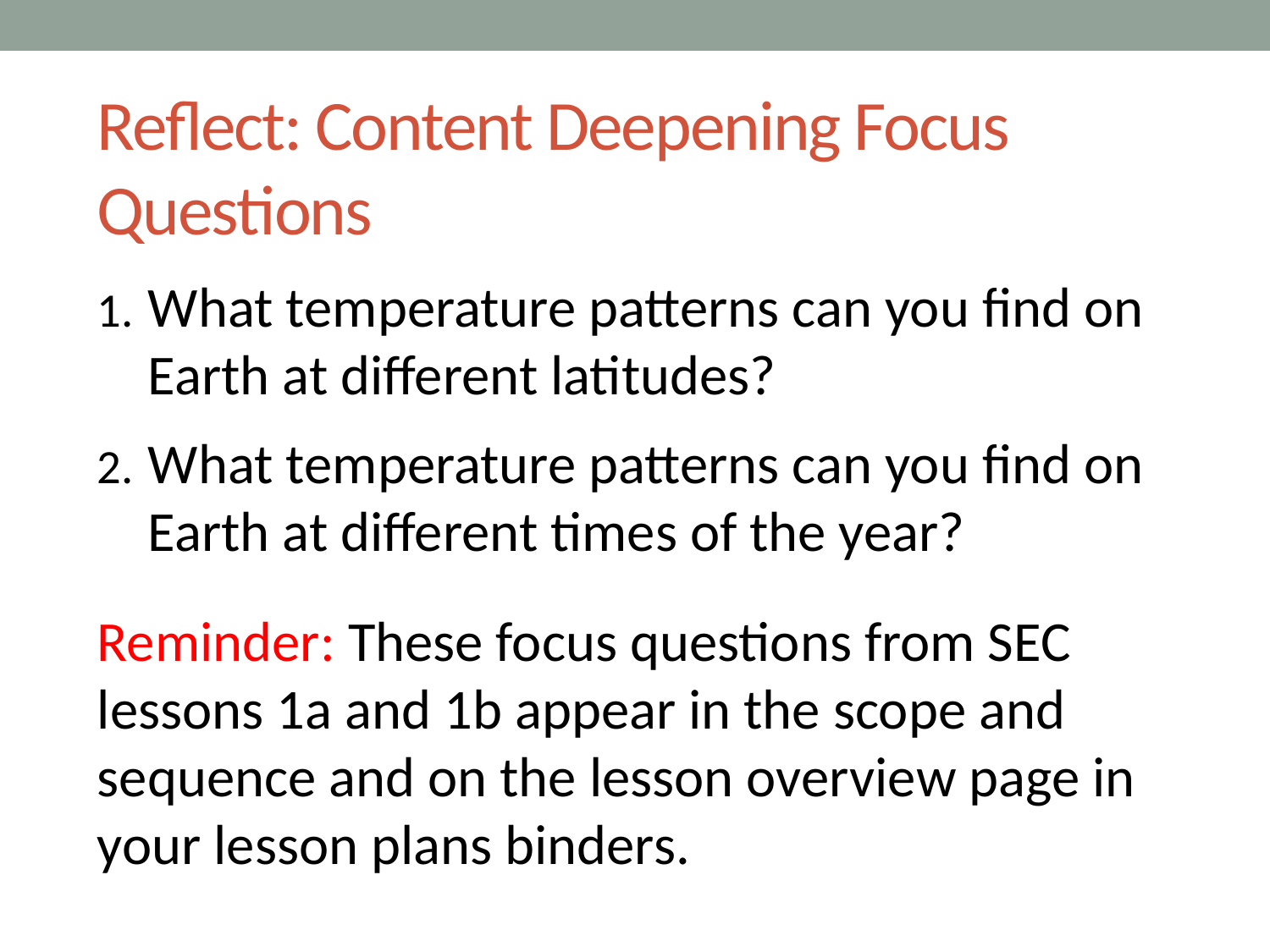

# Reflect: Content Deepening Focus Questions
What temperature patterns can you find on Earth at different latitudes?
What temperature patterns can you find on Earth at different times of the year?
Reminder: These focus questions from SEC lessons 1a and 1b appear in the scope and sequence and on the lesson overview page in your lesson plans binders.